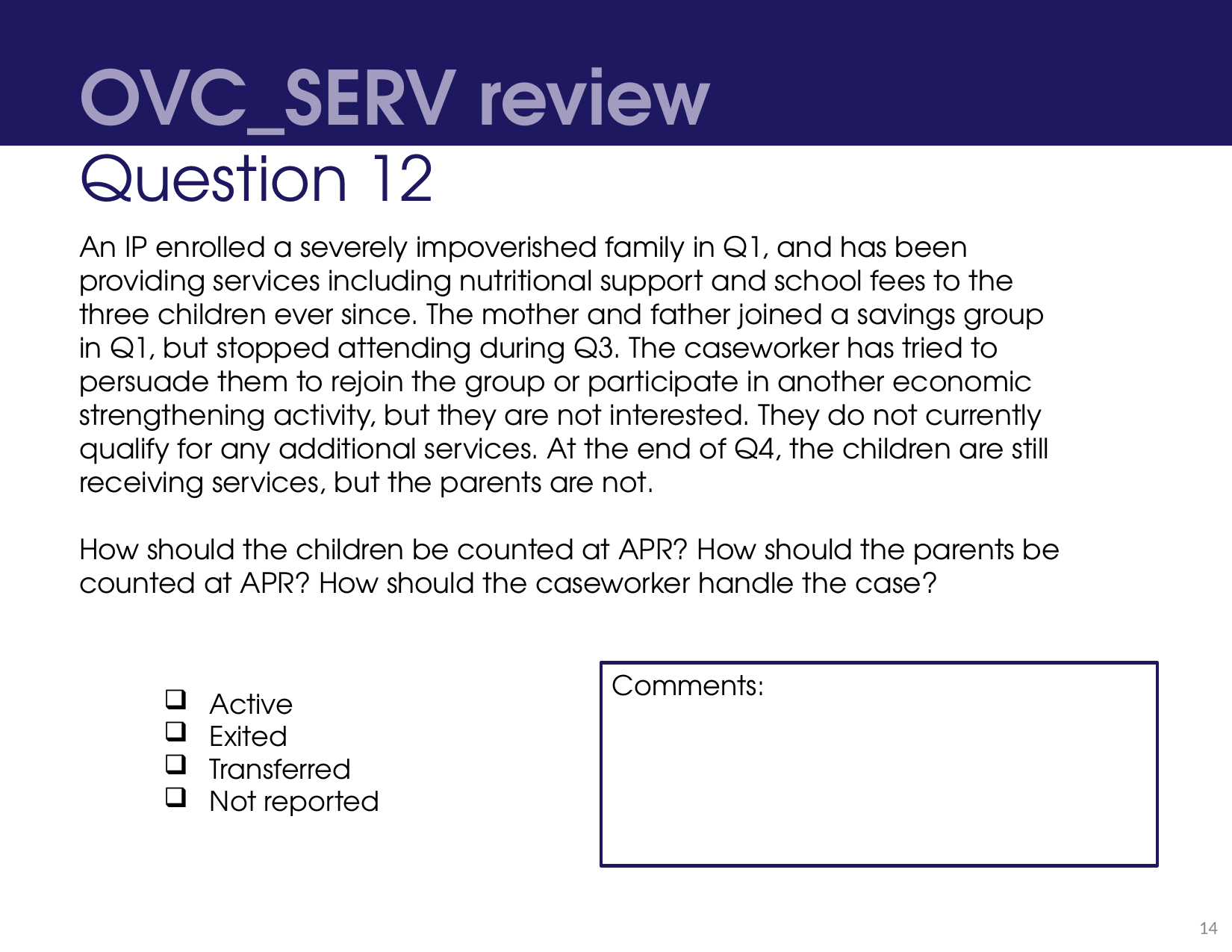

# OVC_SERV review
Question 12
An IP enrolled a severely impoverished family in Q1, and has been providing services including nutritional support and school fees to the three children ever since. The mother and father joined a savings group in Q1, but stopped attending during Q3. The caseworker has tried to persuade them to rejoin the group or participate in another economic strengthening activity, but they are not interested. They do not currently qualify for any additional services. At the end of Q4, the children are still receiving services, but the parents are not.

How should the children be counted at APR? How should the parents be counted at APR? How should the caseworker handle the case?

Active
Exited
Transferred
Not reported

Comments:
14